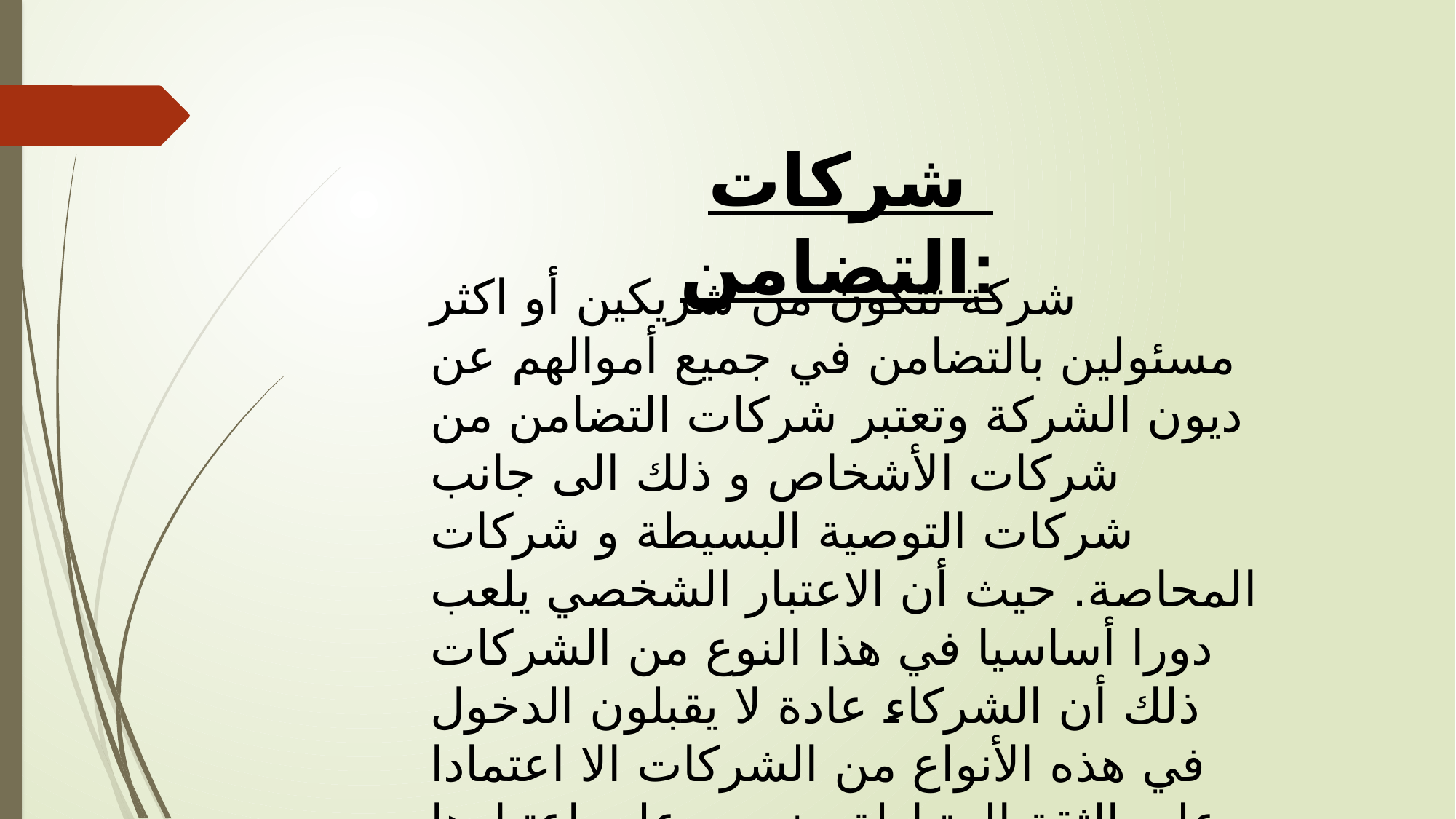

شركات التضامن:
  شركة تتكون من شريكين أو اكثر مسئولين بالتضامن في جميع أموالهم عن ديون الشركة وتعتبر شركات التضامن من شركات الأشخاص و ذلك الى جانب شركات التوصية البسيطة و شركات المحاصة. حيث أن الاعتبار الشخصي يلعب دورا أساسيا في هذا النوع من الشركات ذلك أن الشركاء عادة لا يقبلون الدخول في هذه الأنواع من الشركات الا اعتمادا على الثقة المتبادلة بينهم و على اعتبارها المالي.
فالمسؤولية عن ديون هذه الأنواع من الشركات تطال الأموال الخاصة بجميع الشركاء في شركة التضامن و الشركاء المتضامنون في شركة التوصية البسيطة.